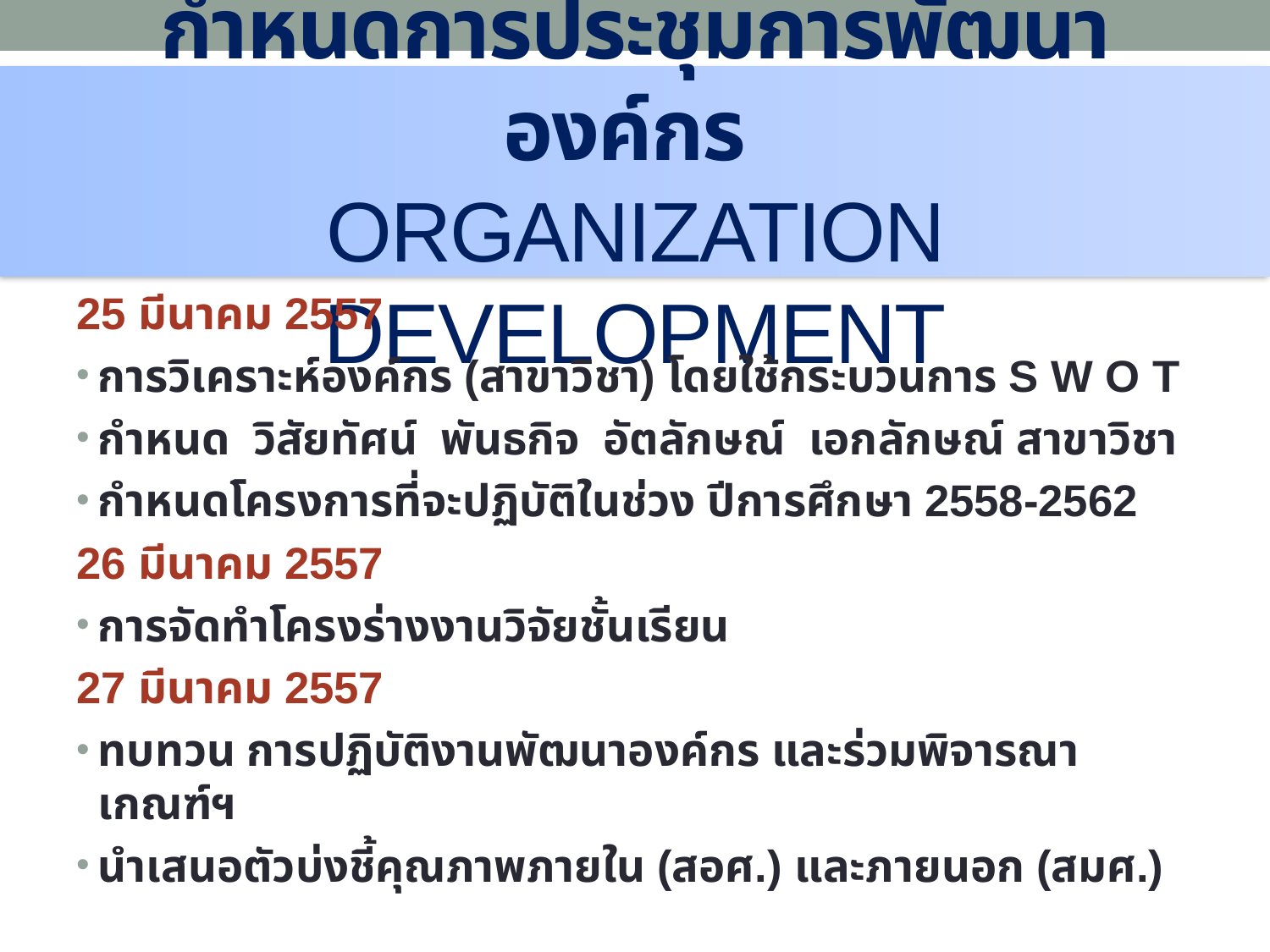

# กำหนดการประชุมการพัฒนาองค์กร ORGANIZATION DEVELOPMENT
25 มีนาคม 2557
การวิเคราะห์องค์กร (สาขาวิชา) โดยใช้กระบวนการ S W O T
กำหนด  วิสัยทัศน์  พันธกิจ  อัตลักษณ์  เอกลักษณ์ สาขาวิชา
กำหนดโครงการที่จะปฏิบัติในช่วง ปีการศึกษา 2558-2562
26 มีนาคม 2557
การจัดทำโครงร่างงานวิจัยชั้นเรียน
27 มีนาคม 2557
ทบทวน การปฏิบัติงานพัฒนาองค์กร และร่วมพิจารณาเกณฑ์ฯ
นำเสนอตัวบ่งชี้คุณภาพภายใน (สอศ.) และภายนอก (สมศ.)